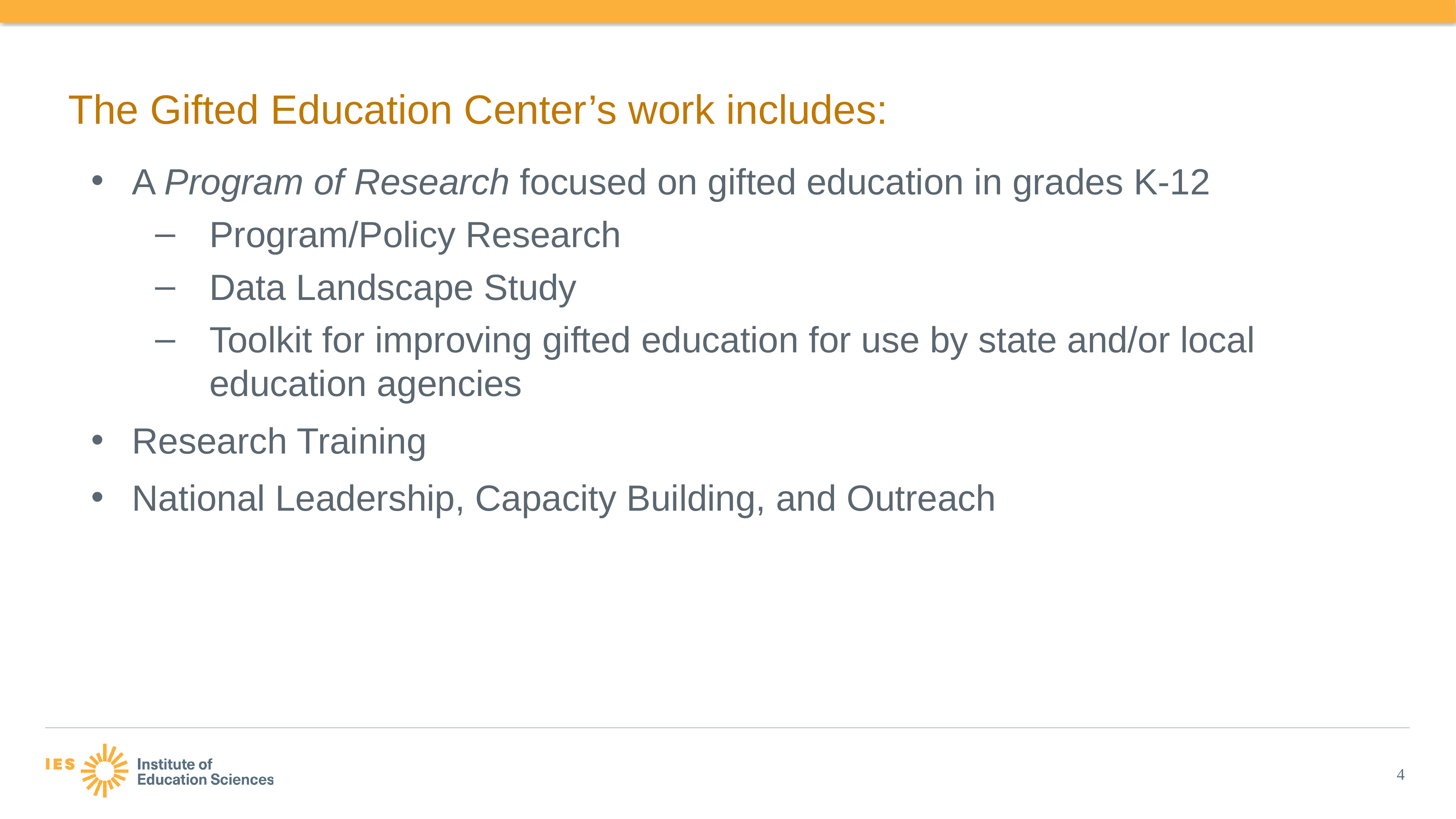

# The Gifted Education Center’s work includes:
A Program of Research focused on gifted education in grades K-12
Program/Policy Research
Data Landscape Study
Toolkit for improving gifted education for use by state and/or local education agencies
Research Training
National Leadership, Capacity Building, and Outreach
4